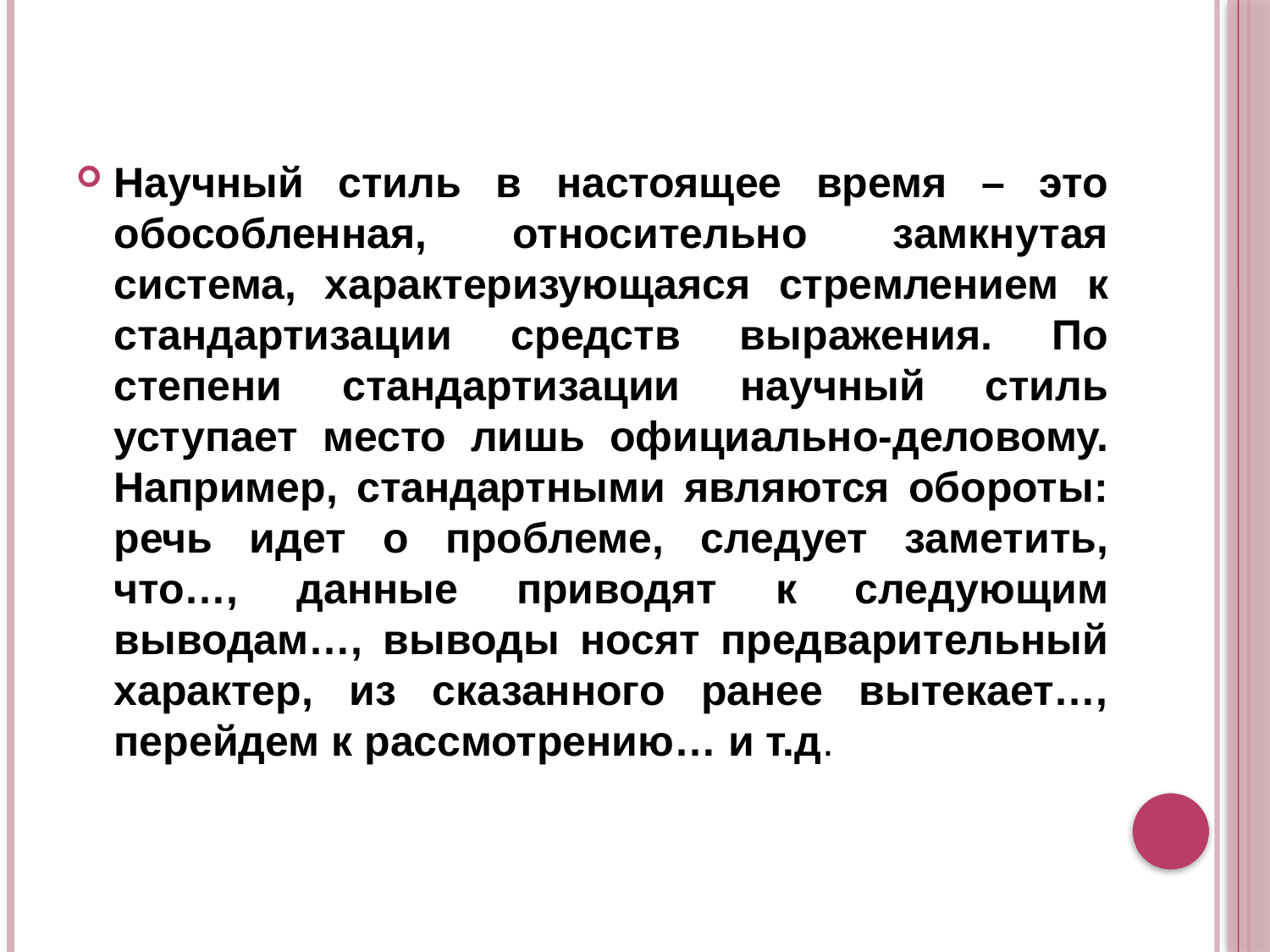

Научный стиль в настоящее время – это обособленная, относительно замкнутая система, характеризующаяся стремлением к стандартизации средств выражения. По степени стандартизации научный стиль уступает место лишь официально-деловому. Например, стандартными являются обороты: речь идет о проблеме, следует заметить, что…, данные приводят к следующим выводам…, выводы носят предварительный характер, из сказанного ранее вытекает…, перейдем к рассмотрению… и т.д.